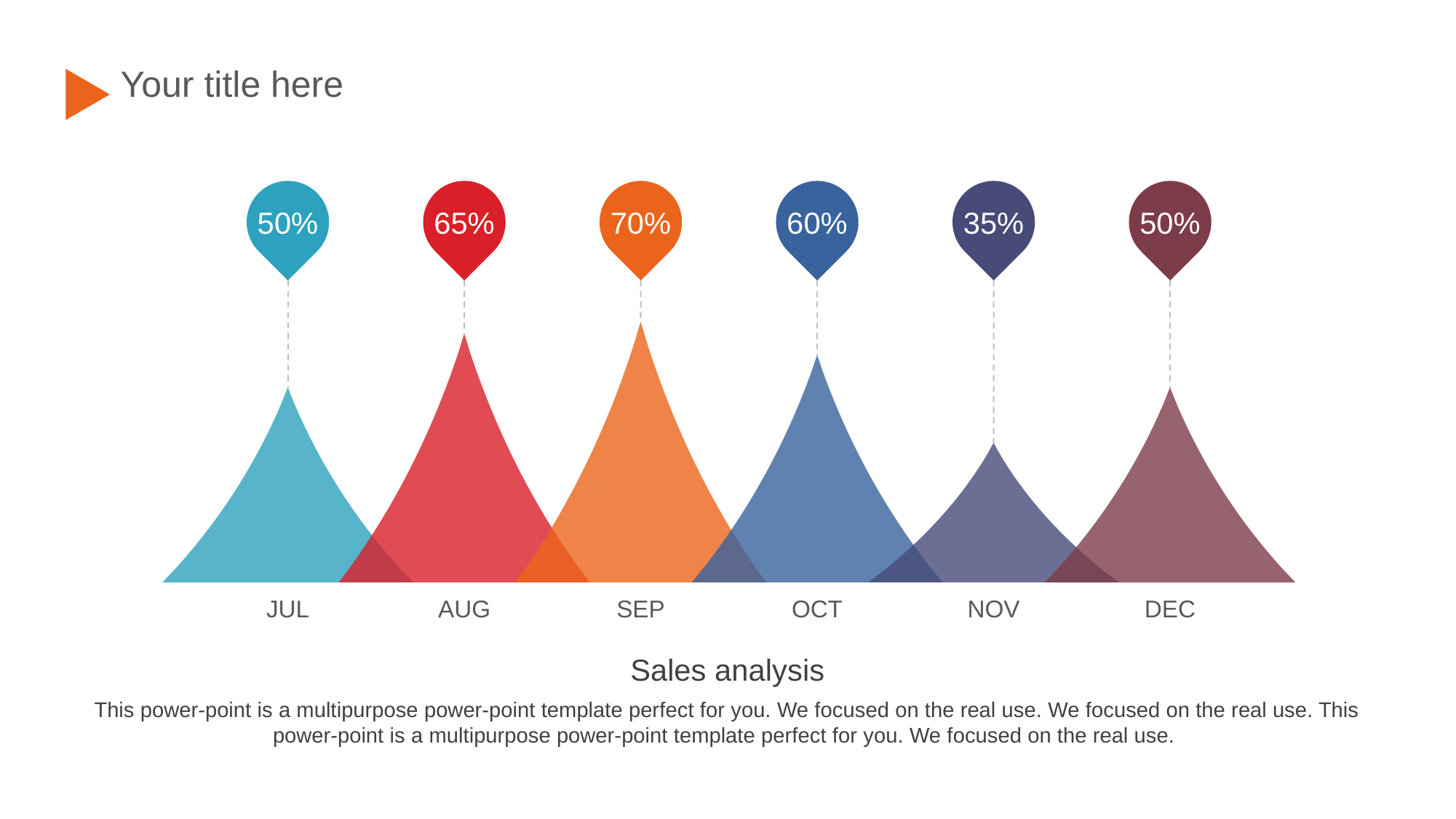

Your title here

50%
65%
70%
60%
35%
50%

JUL
AUG
SEP
OCT
NOV
DEC
Sales analysis
This power-point is a multipurpose power-point template perfect for you. We focused on the real use. We focused on the real use. This power-point is a multipurpose power-point template perfect for you. We focused on the real use.